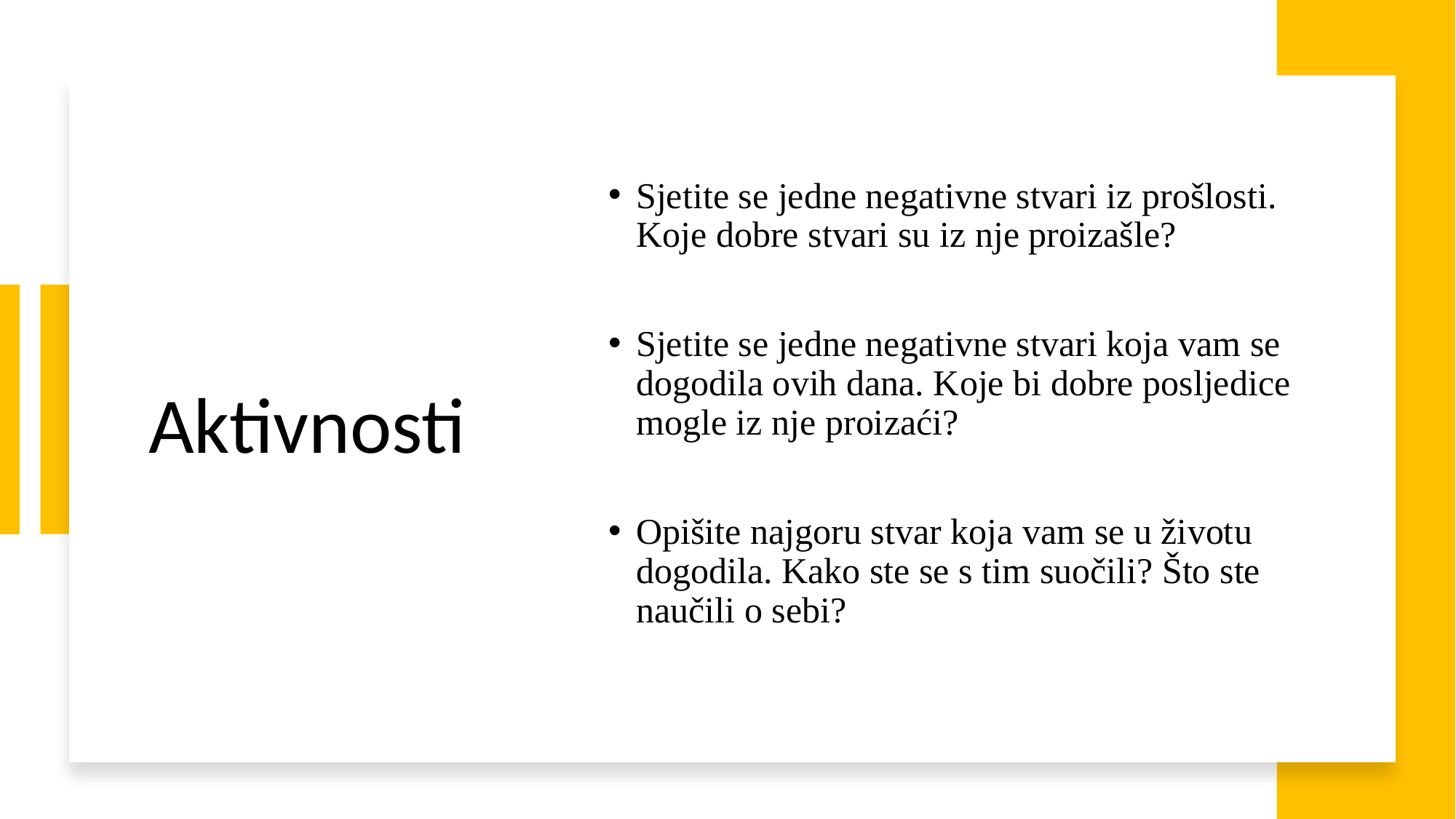

# Aktivnosti
Sjetite se jedne negativne stvari iz prošlosti. Koje dobre stvari su iz nje proizašle?

Sjetite se jedne negativne stvari koja vam se dogodila ovih dana. Koje bi dobre posljedice mogle iz nje proizaći?

Opišite najgoru stvar koja vam se u životu dogodila. Kako ste se s tim suočili? Što ste naučili o sebi?